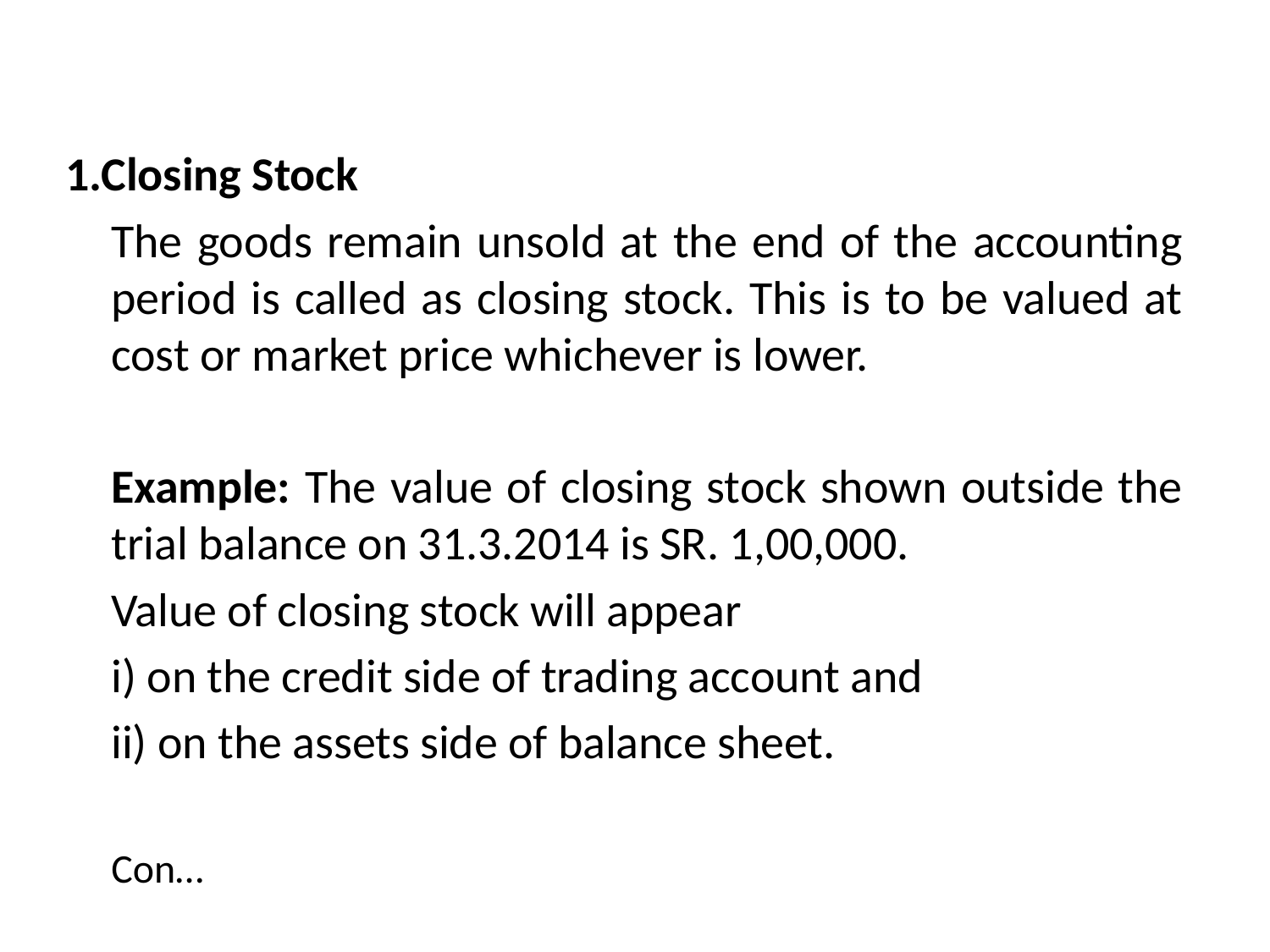

1.Closing Stock
	The goods remain unsold at the end of the accounting period is called as closing stock. This is to be valued at cost or market price whichever is lower.

	Example: The value of closing stock shown outside the trial balance on 31.3.2014 is SR. 1,00,000.
	Value of closing stock will appear
	i) on the credit side of trading account and
	ii) on the assets side of balance sheet.

									Con…